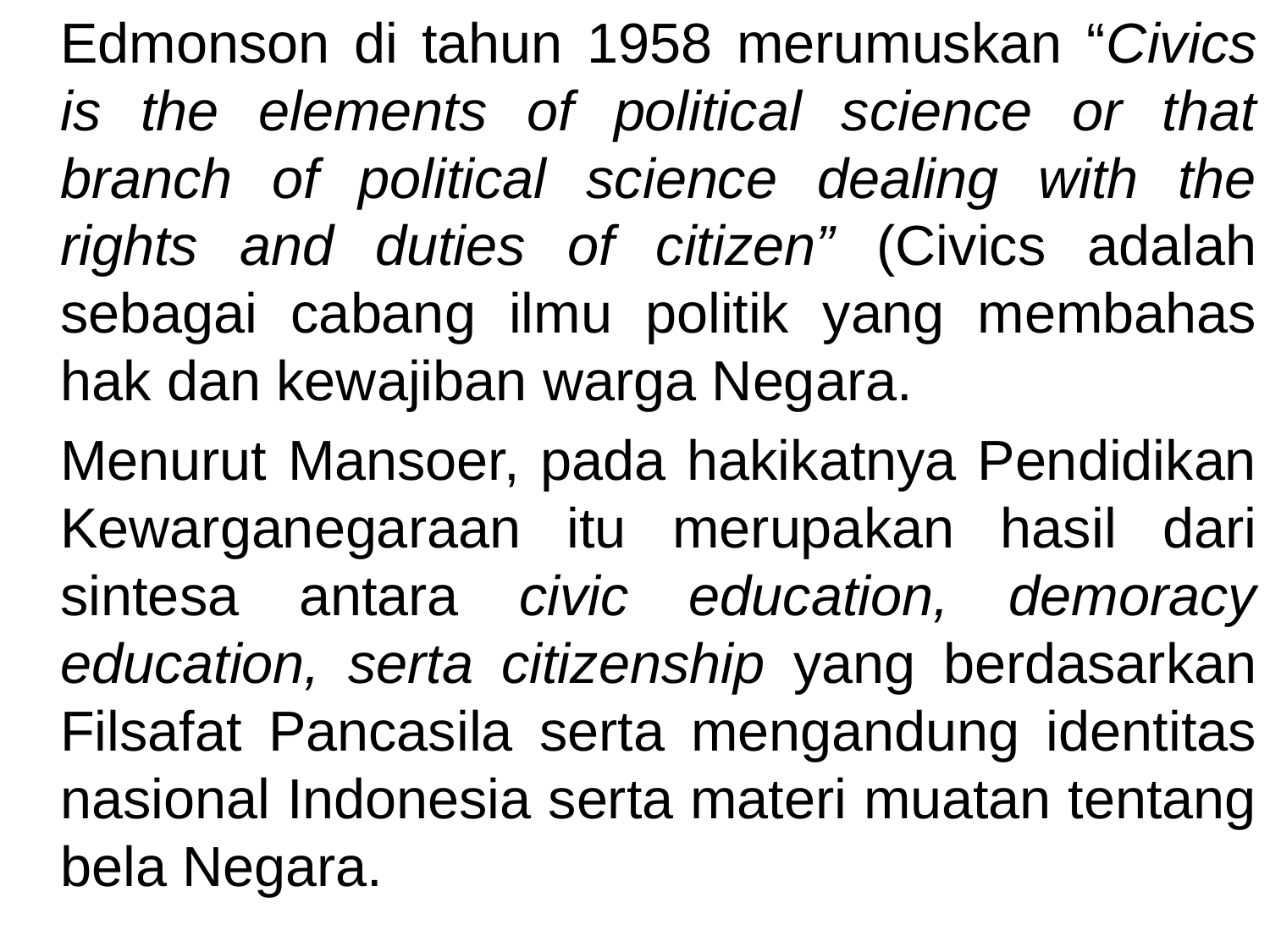

Edmonson di tahun 1958 merumuskan “Civics is the elements of political science or that branch of political science dealing with the rights and duties of citizen” (Civics adalah sebagai cabang ilmu politik yang membahas hak dan kewajiban warga Negara.
	Menurut Mansoer, pada hakikatnya Pendidikan Kewarganegaraan itu merupakan hasil dari sintesa antara civic education, demoracy education, serta citizenship yang berdasarkan Filsafat Pancasila serta mengandung identitas nasional Indonesia serta materi muatan tentang bela Negara.